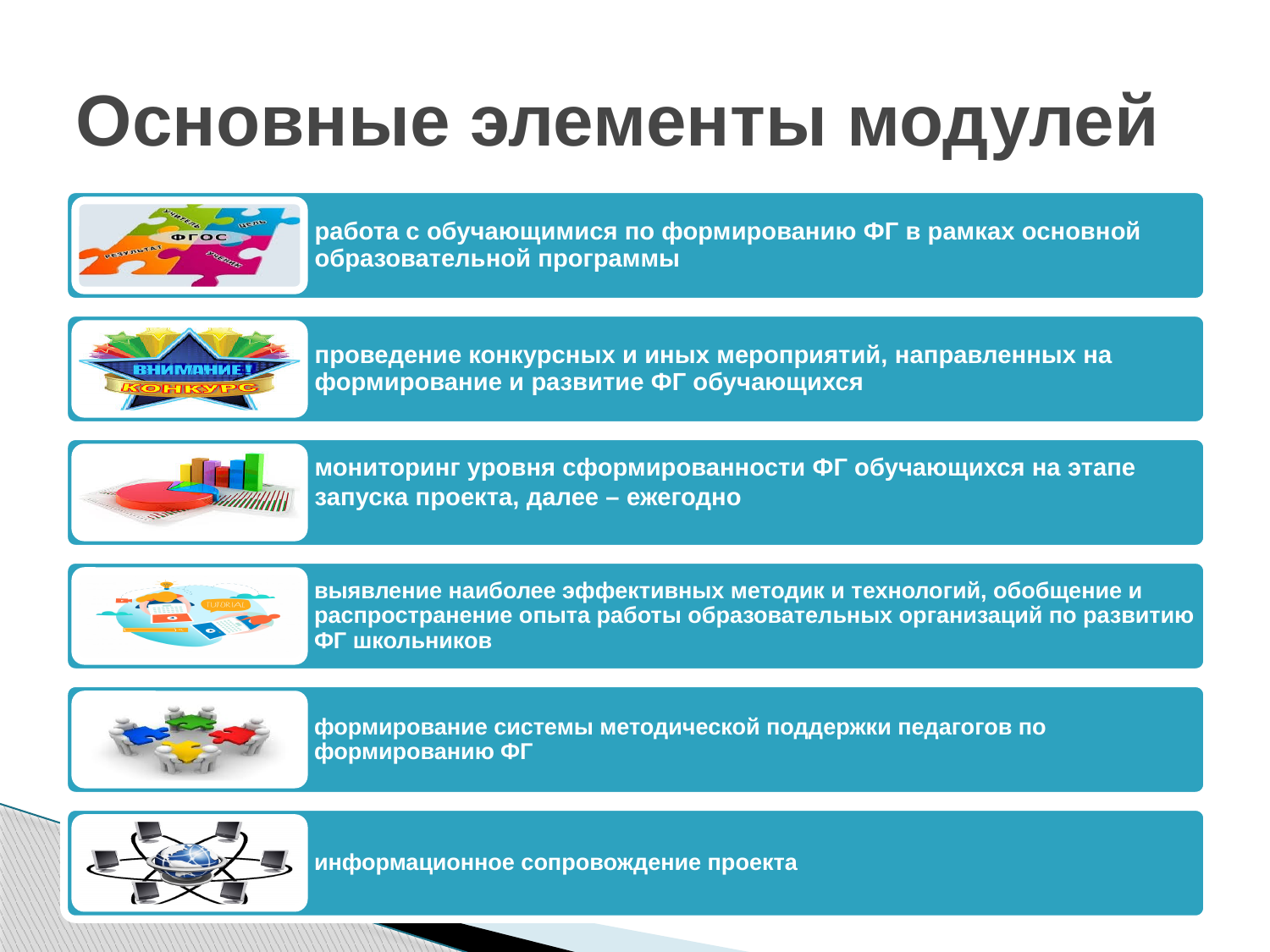

# Основные элементы модулей
работа с обучающимися по формированию ФГ в рамках основной образовательной программы
проведение конкурсных и иных мероприятий, направленных на формирование и развитие ФГ обучающихся
мониторинг уровня сформированности ФГ обучающихся на этапе запуска проекта, далее – ежегодно

выявление наиболее эффективных методик и технологий, обобщение и распространение опыта работы образовательных организаций по развитию ФГ школьников
формирование системы методической поддержки педагогов по формированию ФГ
информационное сопровождение проекта